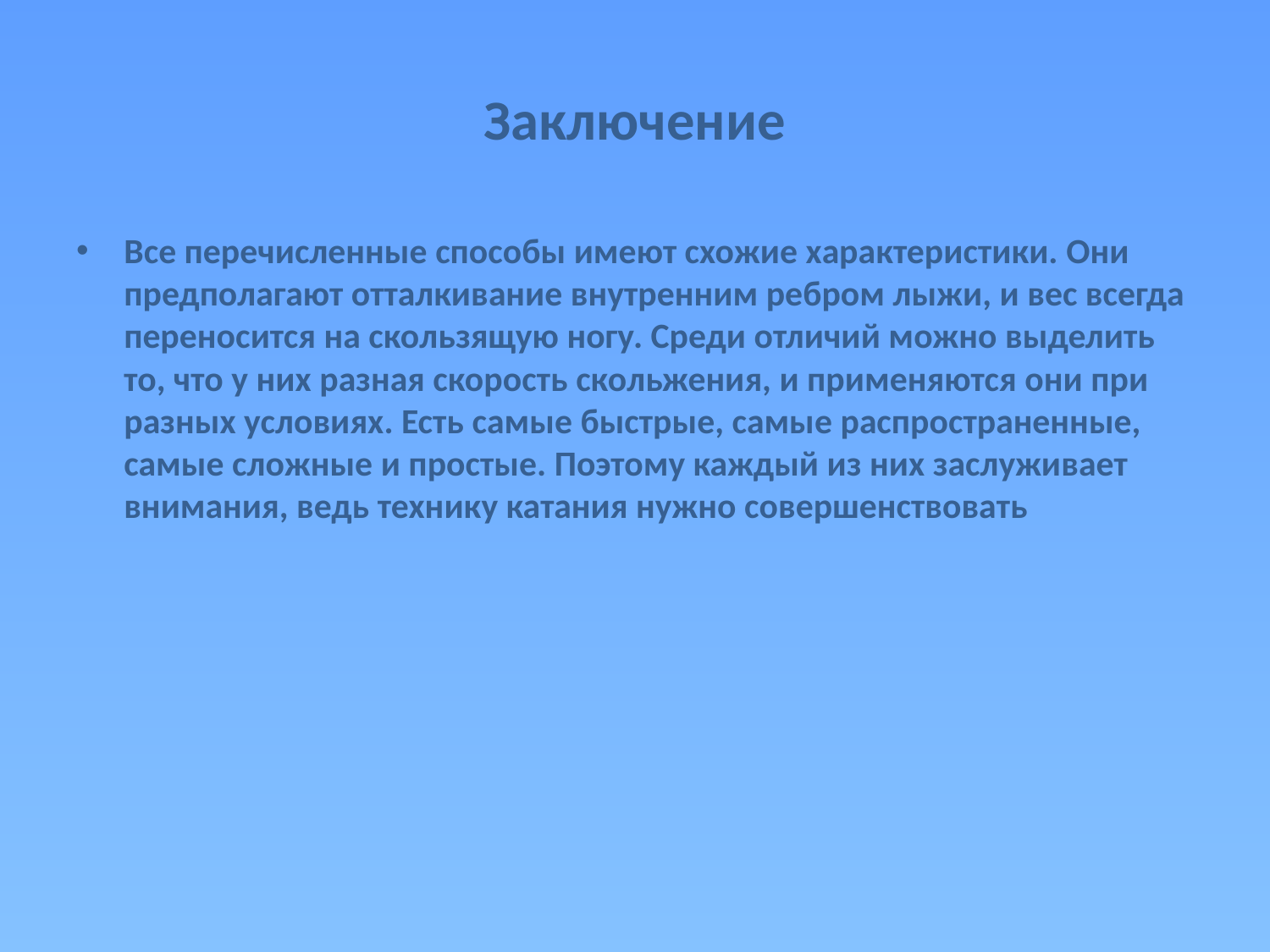

# Заключение
Все перечисленные способы имеют схожие характеристики. Они предполагают отталкивание внутренним ребром лыжи, и вес всегда переносится на скользящую ногу. Среди отличий можно выделить то, что у них разная скорость скольжения, и применяются они при разных условиях. Есть самые быстрые, самые распространенные, самые сложные и простые. Поэтому каждый из них заслуживает внимания, ведь технику катания нужно совершенствовать